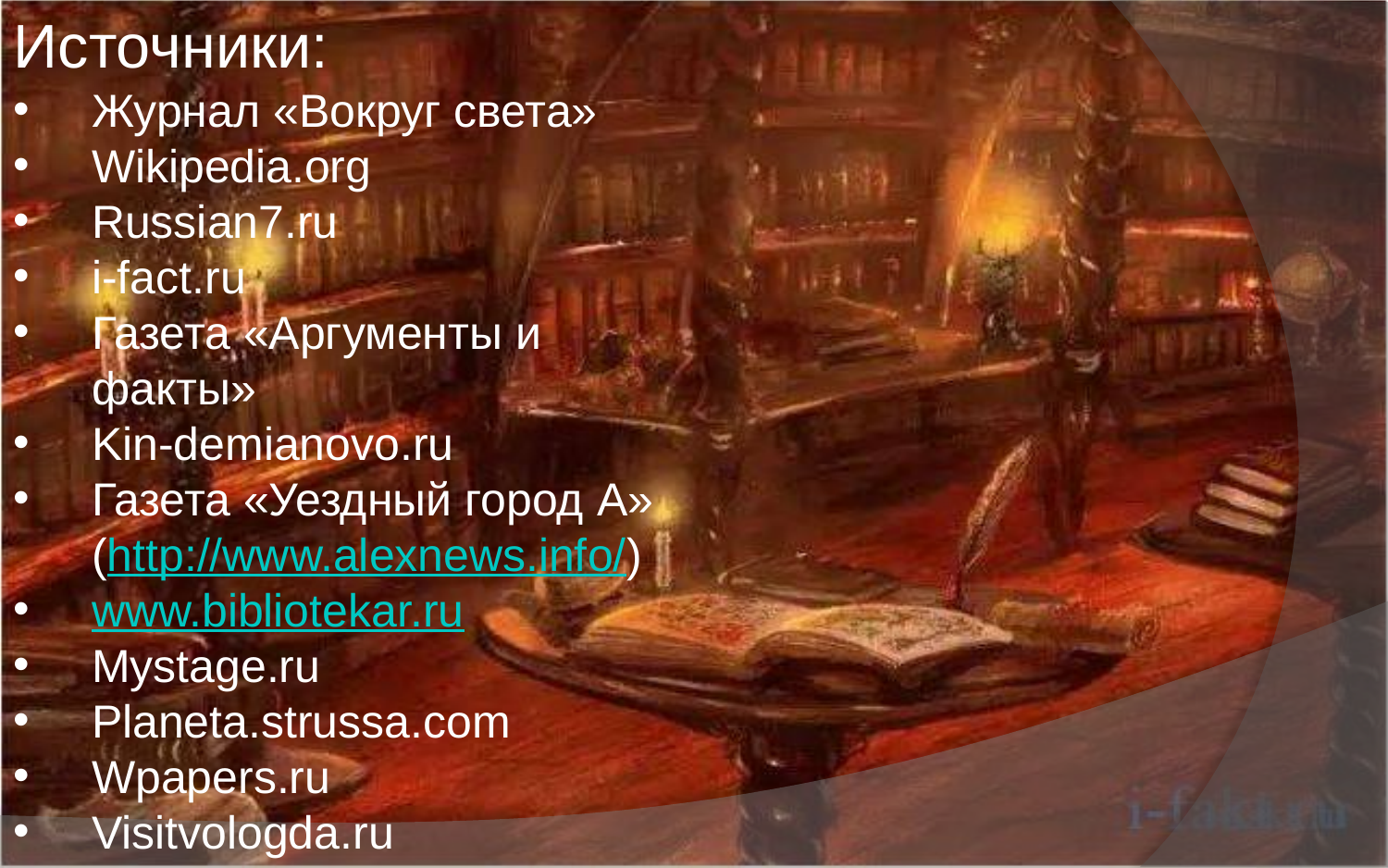

Источники:
Журнал «Вокруг света»
Wikipedia.org
Russian7.ru
i-fact.ru
Газета «Аргументы и факты»
Kin-demianovo.ru
Газета «Уездный город А» (http://www.alexnews.info/)
www.bibliotekar.ru
Mystage.ru
Planeta.strussa.com
Wpapers.ru
Visitvologda.ru